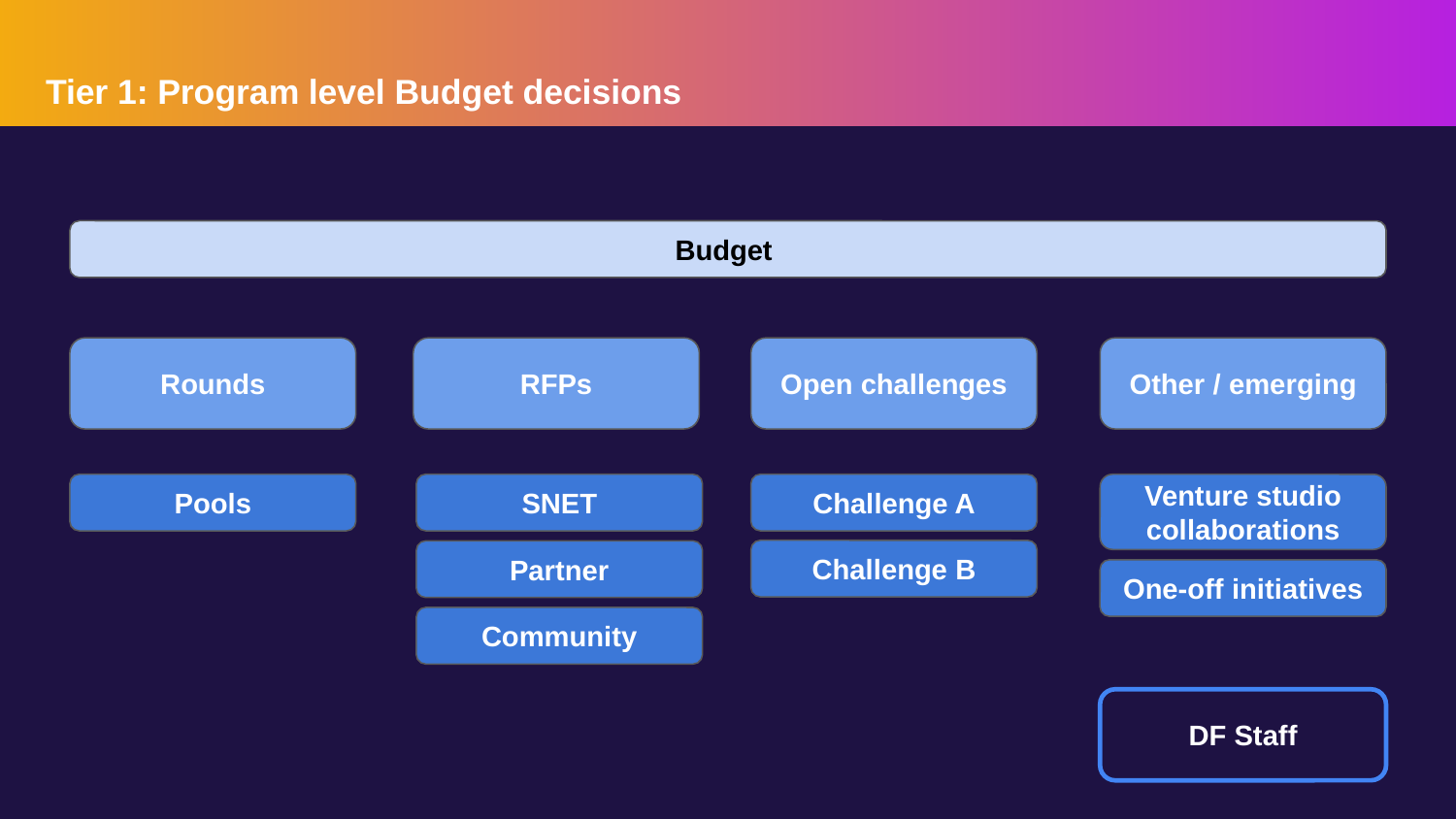

# Tier 1: Program level Budget decisions
Budget
Rounds
RFPs
Open challenges
Other / emerging
Pools
SNET
Challenge A
Venture studio collaborations
Challenge B
Partner
One-off initiatives
Community
DF Staff